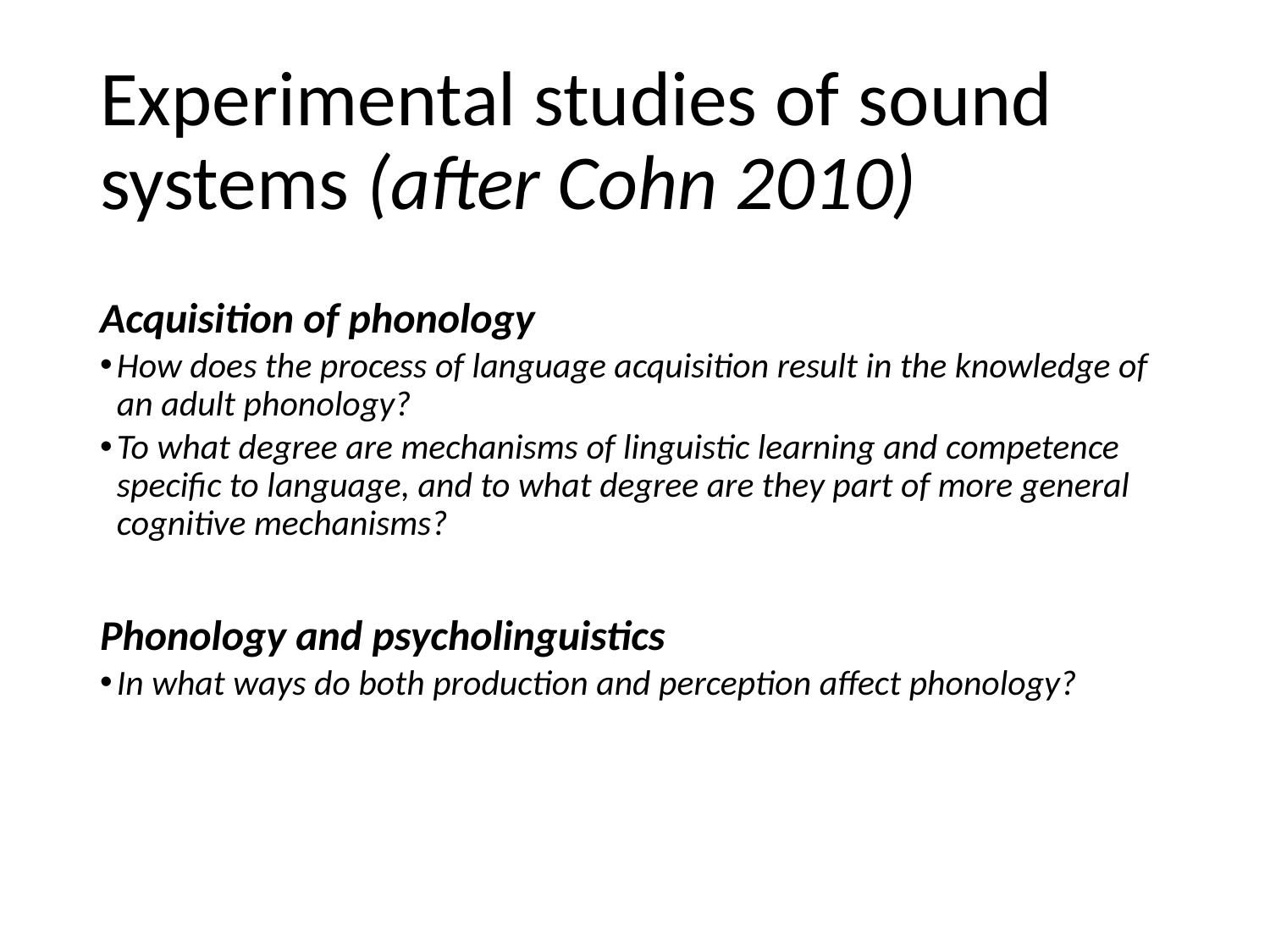

# Experimental studies of sound systems (after Cohn 2010)
Acquisition of phonology
How does the process of language acquisition result in the knowledge of an adult phonology?
To what degree are mechanisms of linguistic learning and competence specific to language, and to what degree are they part of more general cognitive mechanisms?
Phonology and psycholinguistics
In what ways do both production and perception affect phonology?